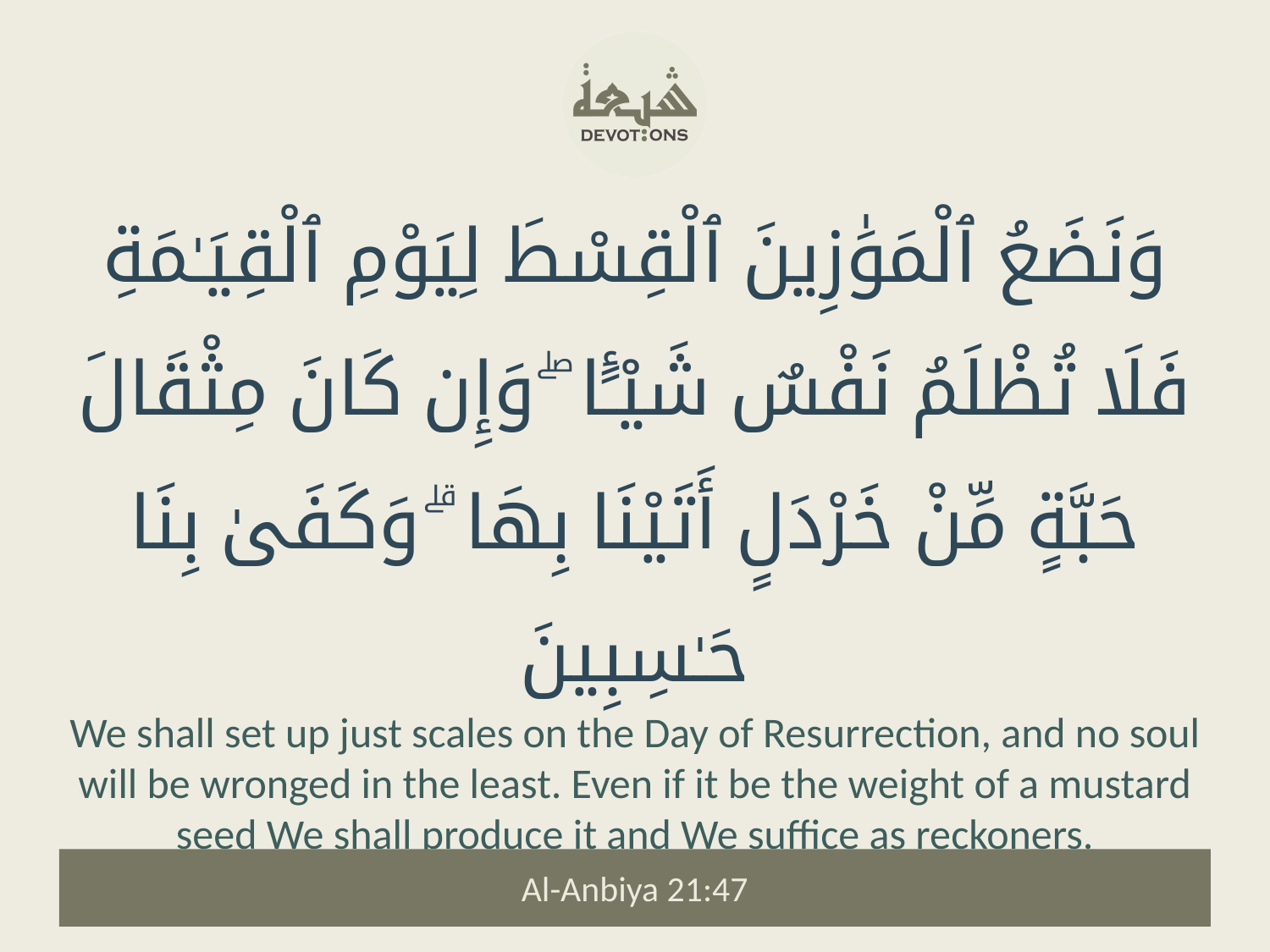

وَنَضَعُ ٱلْمَوَٰزِينَ ٱلْقِسْطَ لِيَوْمِ ٱلْقِيَـٰمَةِ فَلَا تُظْلَمُ نَفْسٌ شَيْـًٔا ۖ وَإِن كَانَ مِثْقَالَ حَبَّةٍ مِّنْ خَرْدَلٍ أَتَيْنَا بِهَا ۗ وَكَفَىٰ بِنَا حَـٰسِبِينَ
We shall set up just scales on the Day of Resurrection, and no soul will be wronged in the least. Even if it be the weight of a mustard seed We shall produce it and We suffice as reckoners.
Al-Anbiya 21:47